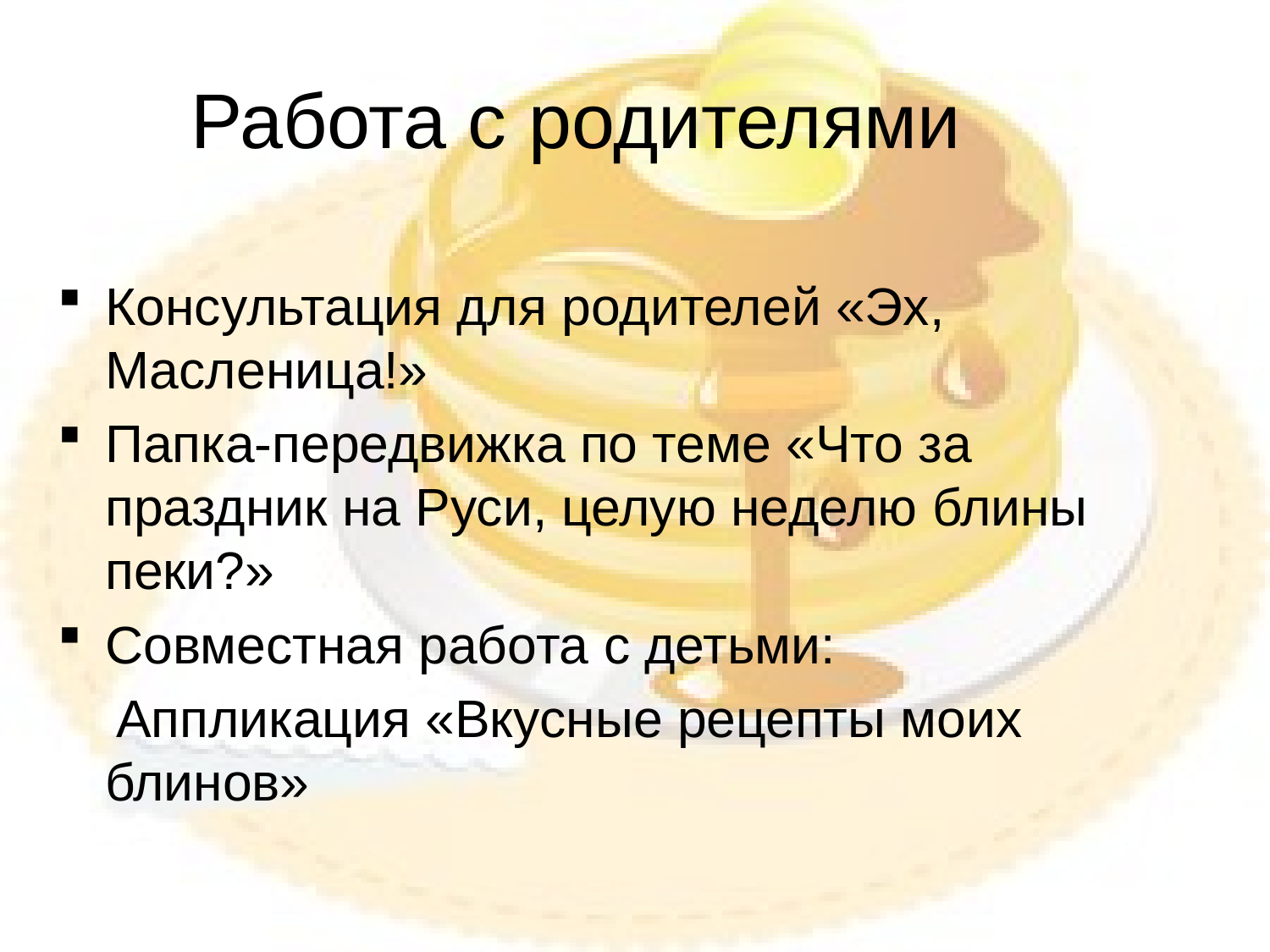

# Работа с родителями
Консультация для родителей «Эх, Масленица!»
Папка-передвижка по теме «Что за праздник на Руси, целую неделю блины пеки?»
Совместная работа с детьми:
    Аппликация «Вкусные рецепты моих блинов»